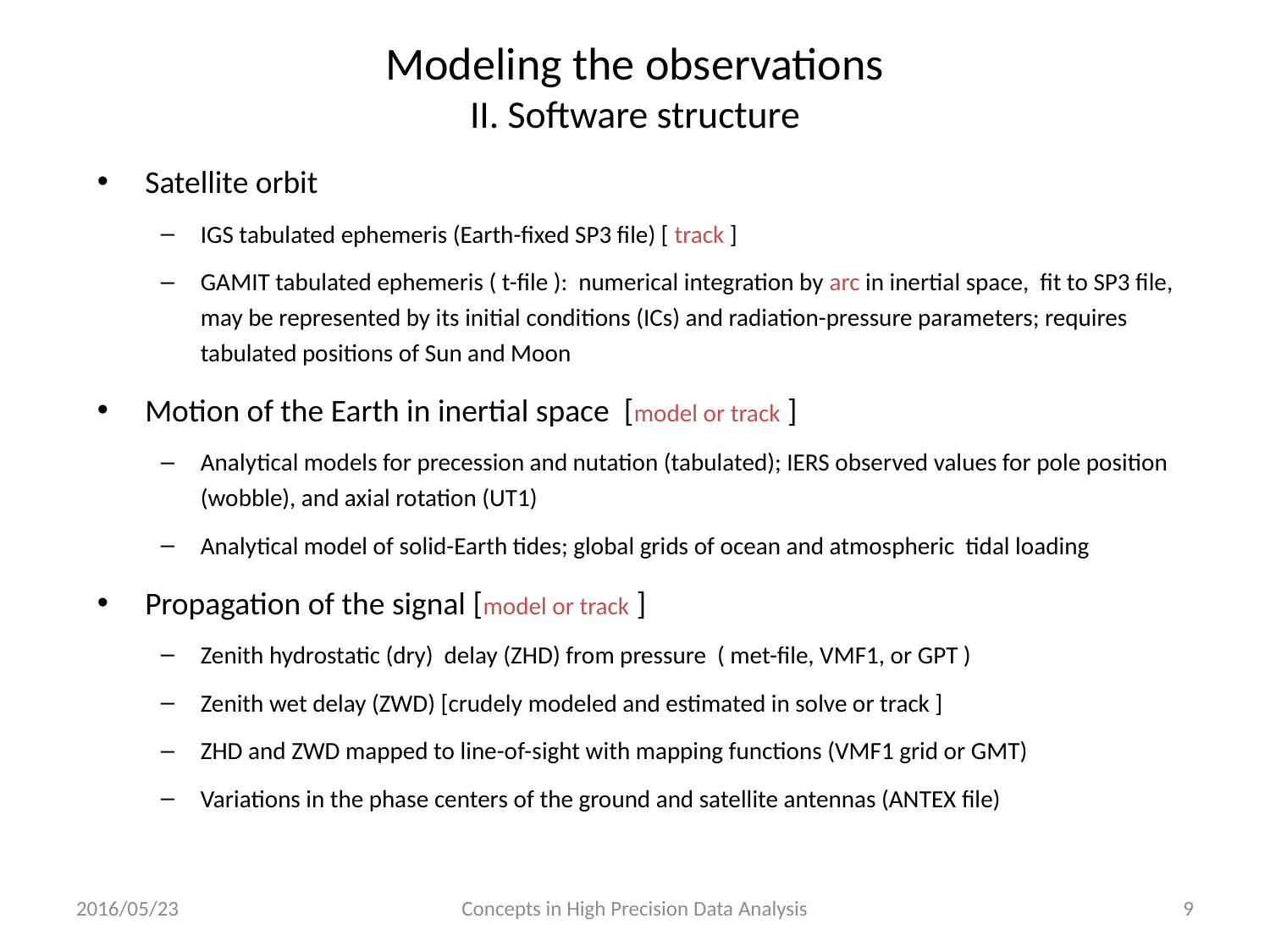

# Modeling the observations II. Software structure
Satellite orbit
IGS tabulated ephemeris (Earth-fixed SP3 file) [ track ]
GAMIT tabulated ephemeris ( t-file ):  numerical integration by arc in inertial space,  fit to SP3 file, may be represented by its initial conditions (ICs) and radiation-pressure parameters; requires tabulated positions of Sun and Moon
Motion of the Earth in inertial space  [model or track ]
Analytical models for precession and nutation (tabulated); IERS observed values for pole position (wobble), and axial rotation (UT1)
Analytical model of solid-Earth tides; global grids of ocean and atmospheric  tidal loading
Propagation of the signal [model or track ]
Zenith hydrostatic (dry)  delay (ZHD) from pressure  ( met-file, VMF1, or GPT )
Zenith wet delay (ZWD) [crudely modeled and estimated in solve or track ]
ZHD and ZWD mapped to line-of-sight with mapping functions (VMF1 grid or GMT)
Variations in the phase centers of the ground and satellite antennas (ANTEX file)
2016/05/23
Concepts in High Precision Data Analysis
9